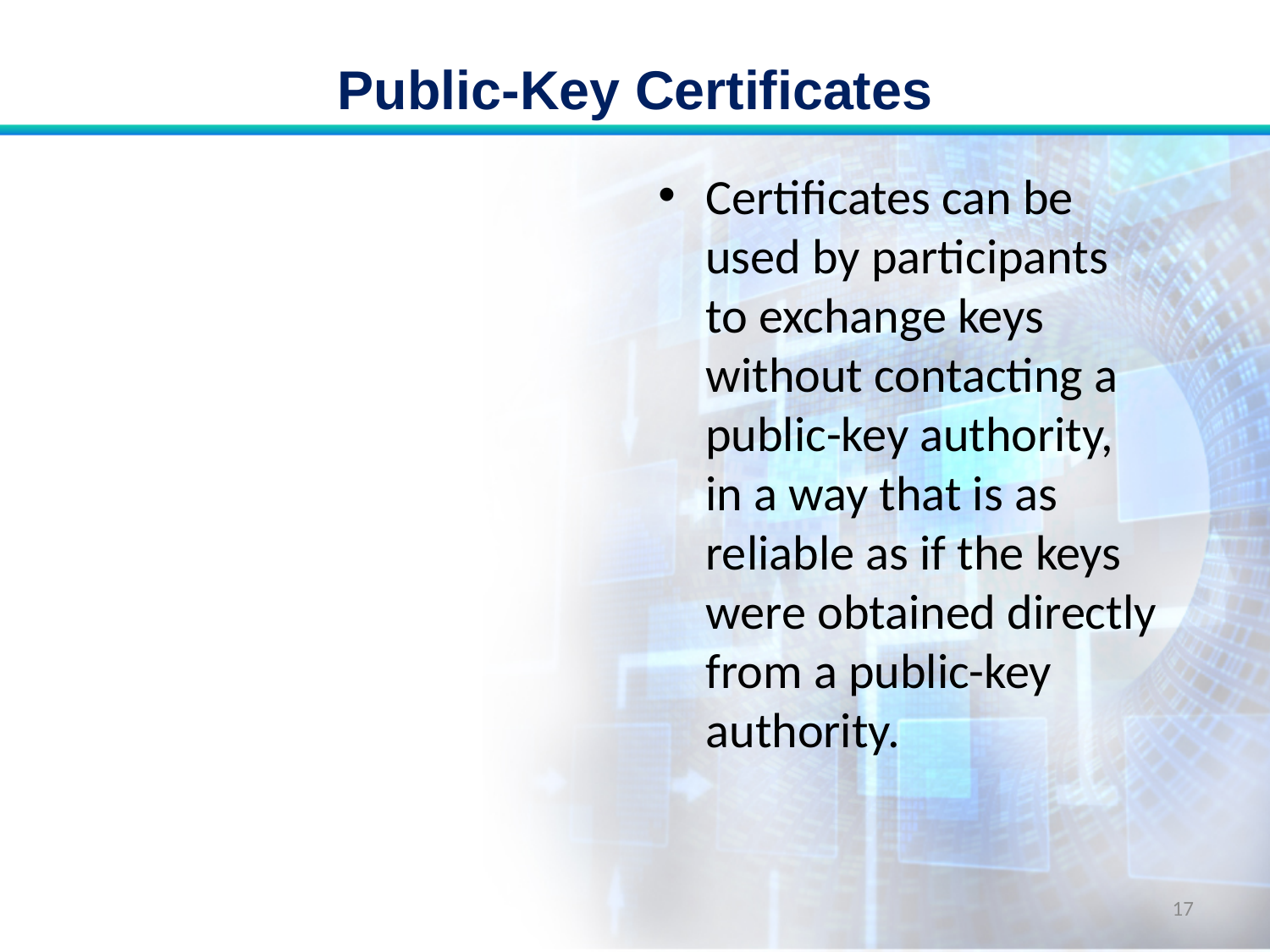

# Public-Key Certificates
Certificates can be used by participants to exchange keys without contacting a public-key authority, in a way that is as reliable as if the keys were obtained directly from a public-key authority.
17